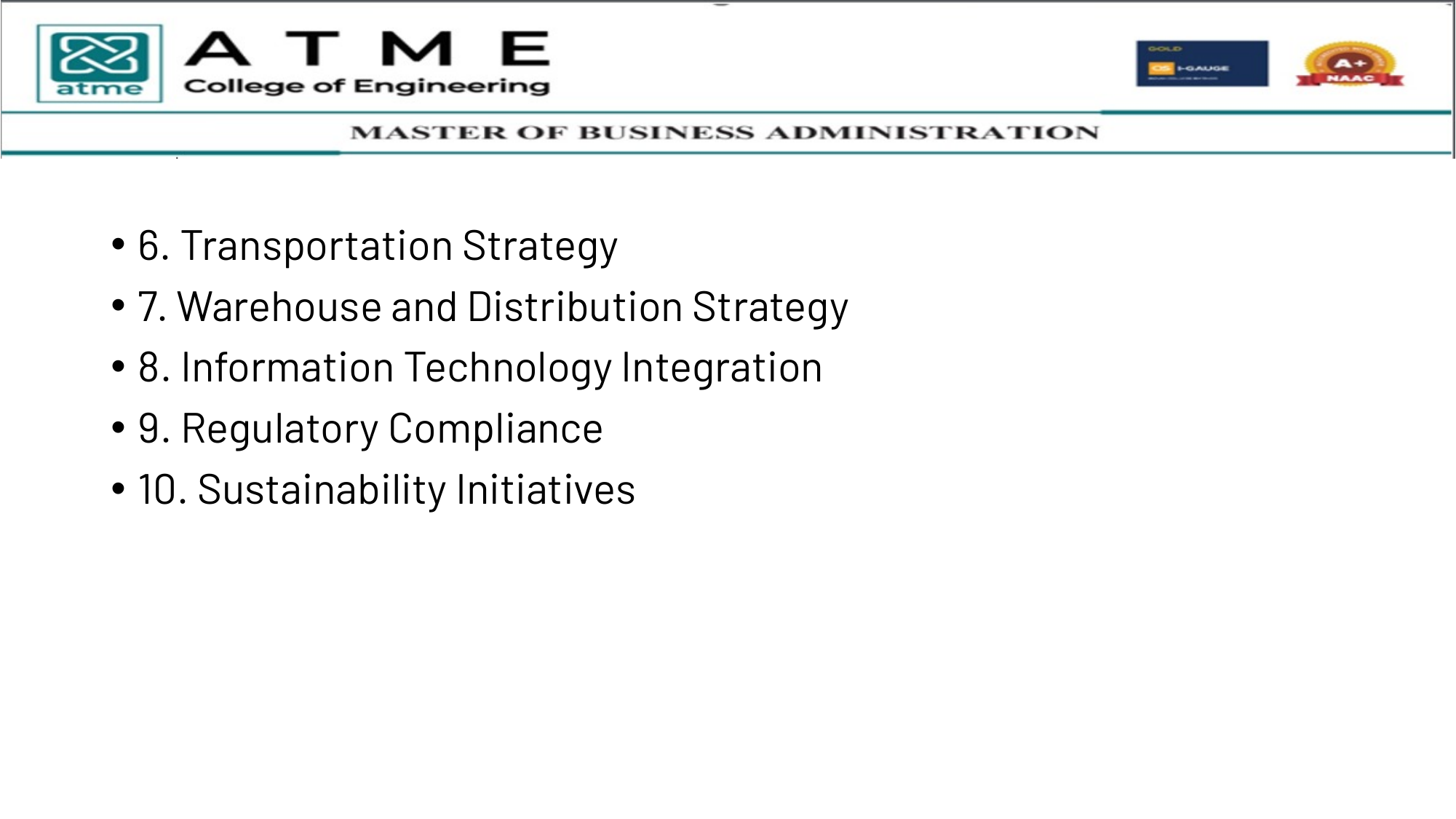

#
6. Transportation Strategy
7. Warehouse and Distribution Strategy
8. Information Technology Integration
9. Regulatory Compliance
10. Sustainability Initiatives